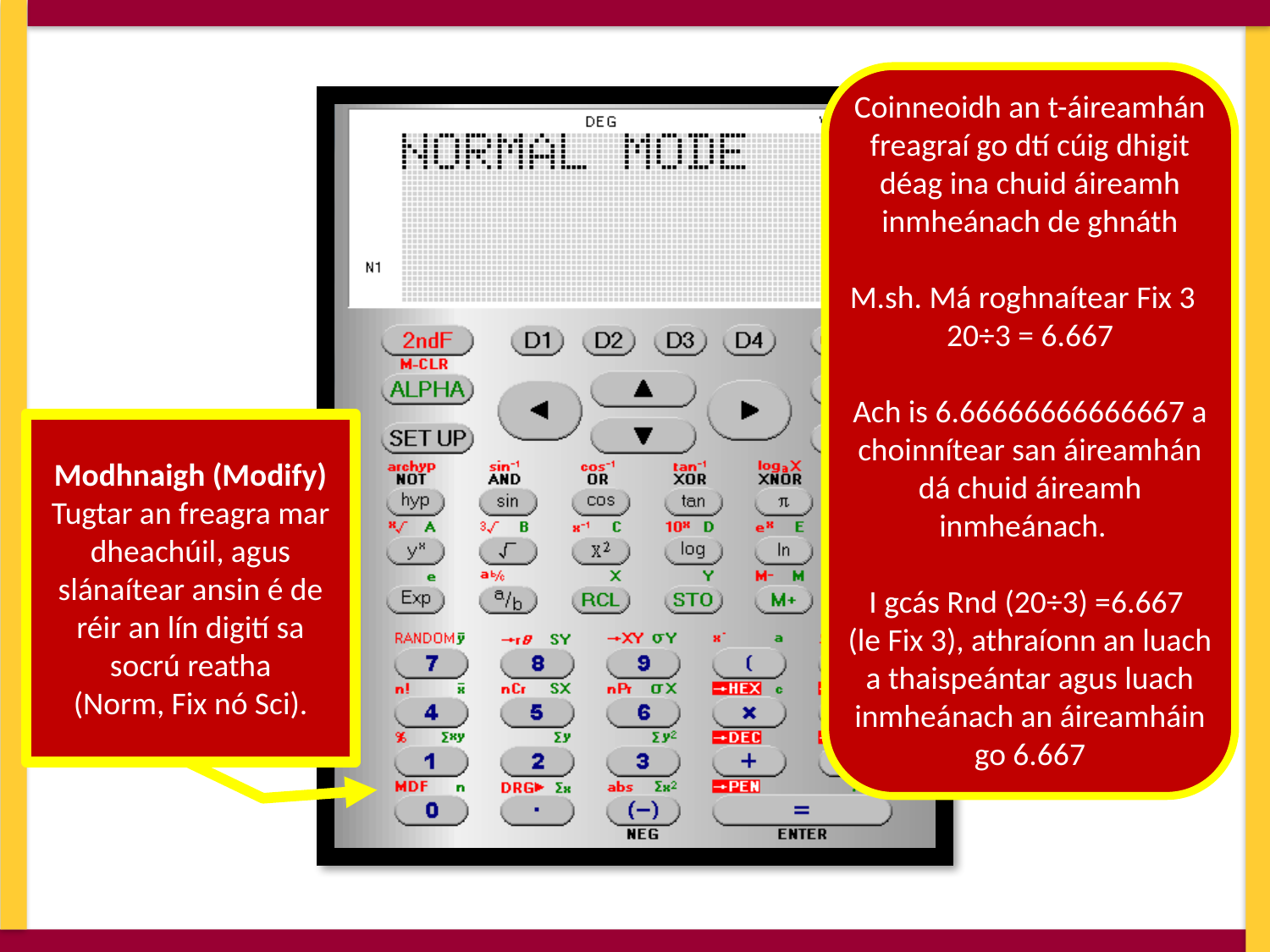

Coinneoidh an t-áireamhán freagraí go dtí cúig dhigit déag ina chuid áireamh inmheánach de ghnáth

M.sh. Má roghnaítear Fix 3
20÷3 = 6.667

Ach is 6.66666666666667 a choinnítear san áireamhán dá chuid áireamh inmheánach.

I gcás Rnd (20÷3) =6.667
(le Fix 3), athraíonn an luach a thaispeántar agus luach inmheánach an áireamháin go 6.667
Modhnaigh (Modify)
Tugtar an freagra mar dheachúil, agus slánaítear ansin é de réir an lín digití sa socrú reatha
(Norm, Fix nó Sci).